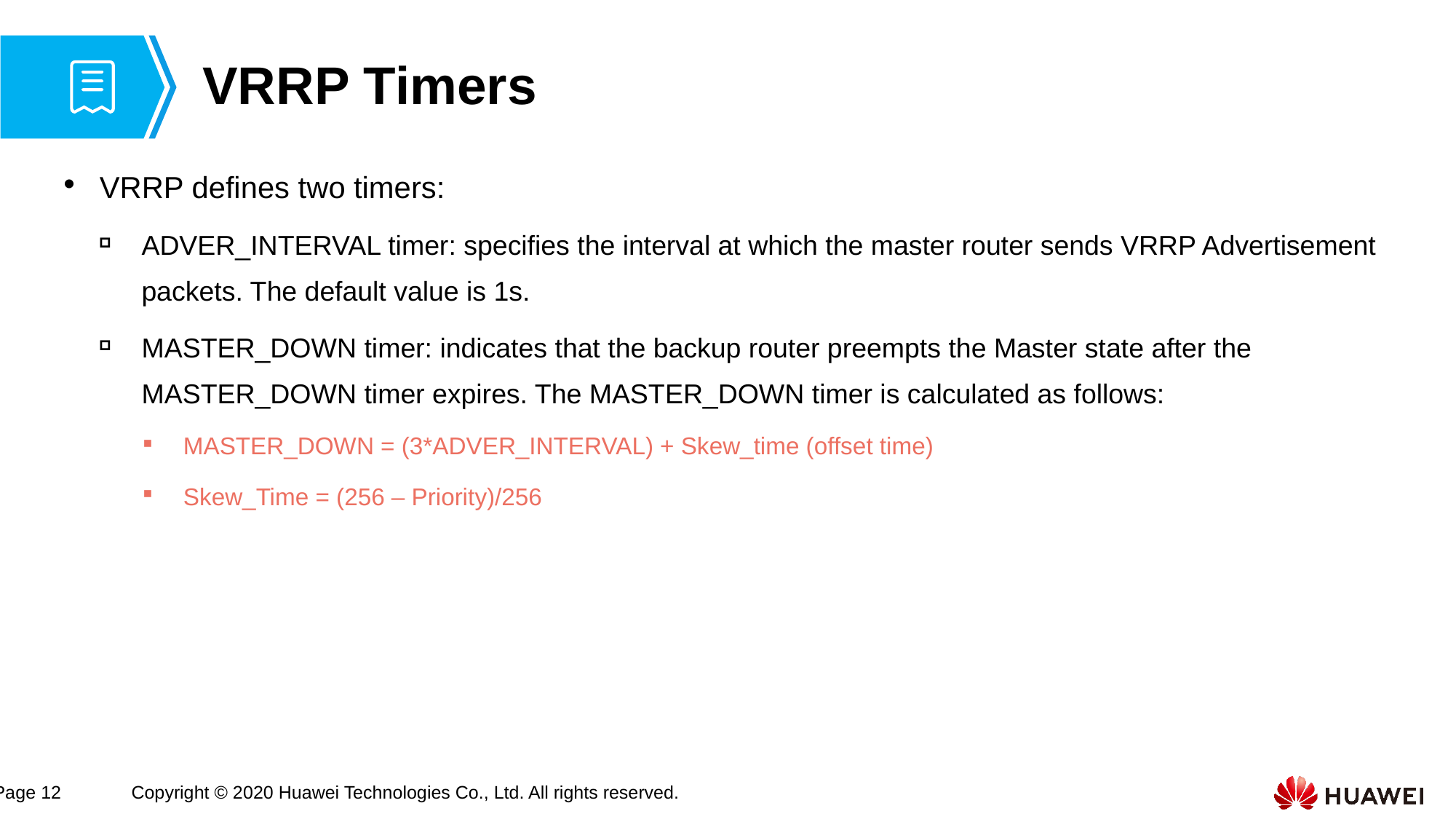

# VRRP Timers
VRRP defines two timers:
ADVER_INTERVAL timer: specifies the interval at which the master router sends VRRP Advertisement packets. The default value is 1s.
MASTER_DOWN timer: indicates that the backup router preempts the Master state after the MASTER_DOWN timer expires. The MASTER_DOWN timer is calculated as follows:
MASTER_DOWN = (3*ADVER_INTERVAL) + Skew_time (offset time)
Skew_Time = (256 – Priority)/256